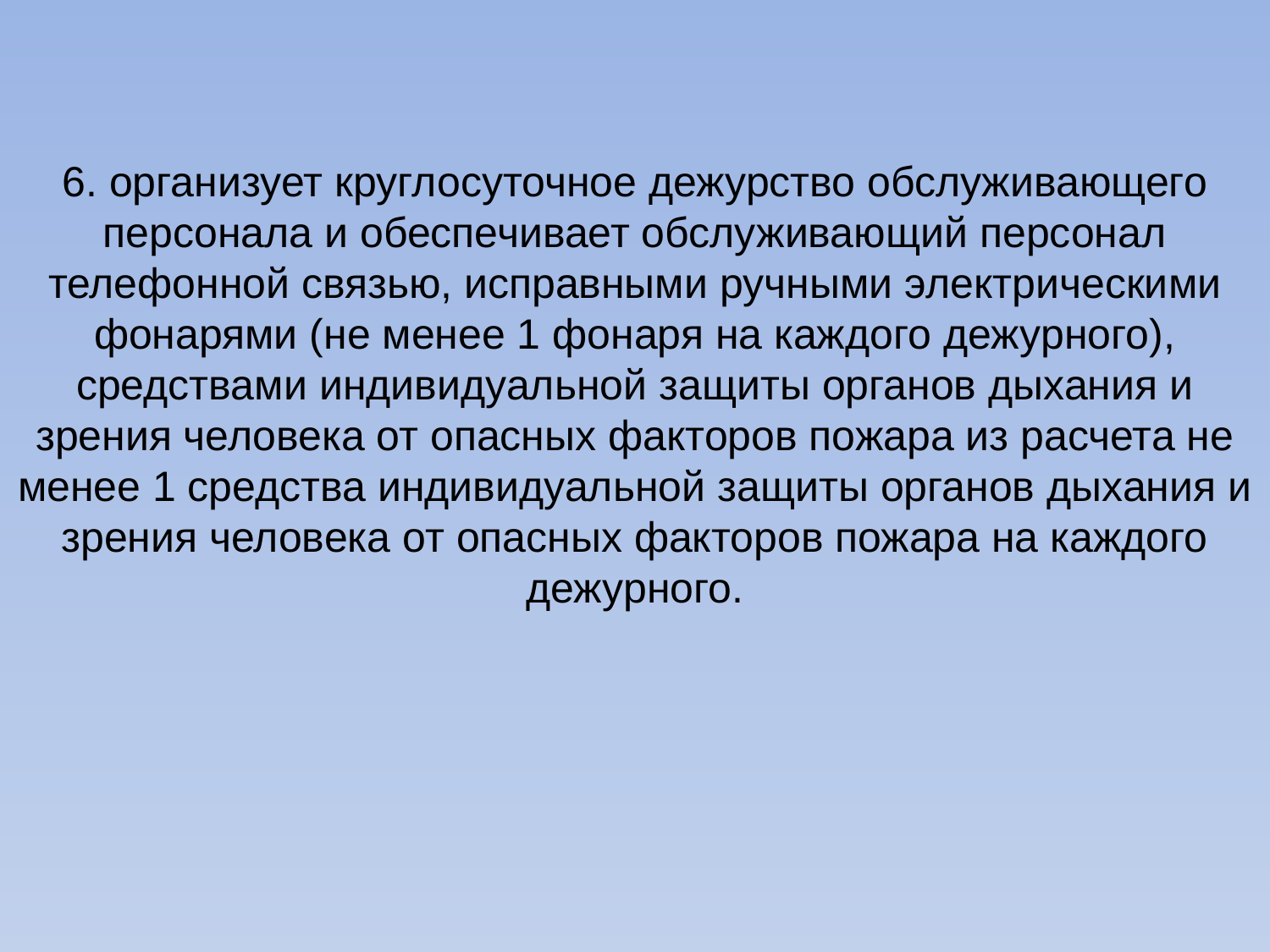

# 6. организует круглосуточное дежурство обслуживающего персонала и обеспечивает обслуживающий персонал телефонной связью, исправными ручными электрическими фонарями (не менее 1 фонаря на каждого дежурного), средствами индивидуальной защиты органов дыхания и зрения человека от опасных факторов пожара из расчета не менее 1 средства индивидуальной защиты органов дыхания и зрения человека от опасных факторов пожара на каждого дежурного.